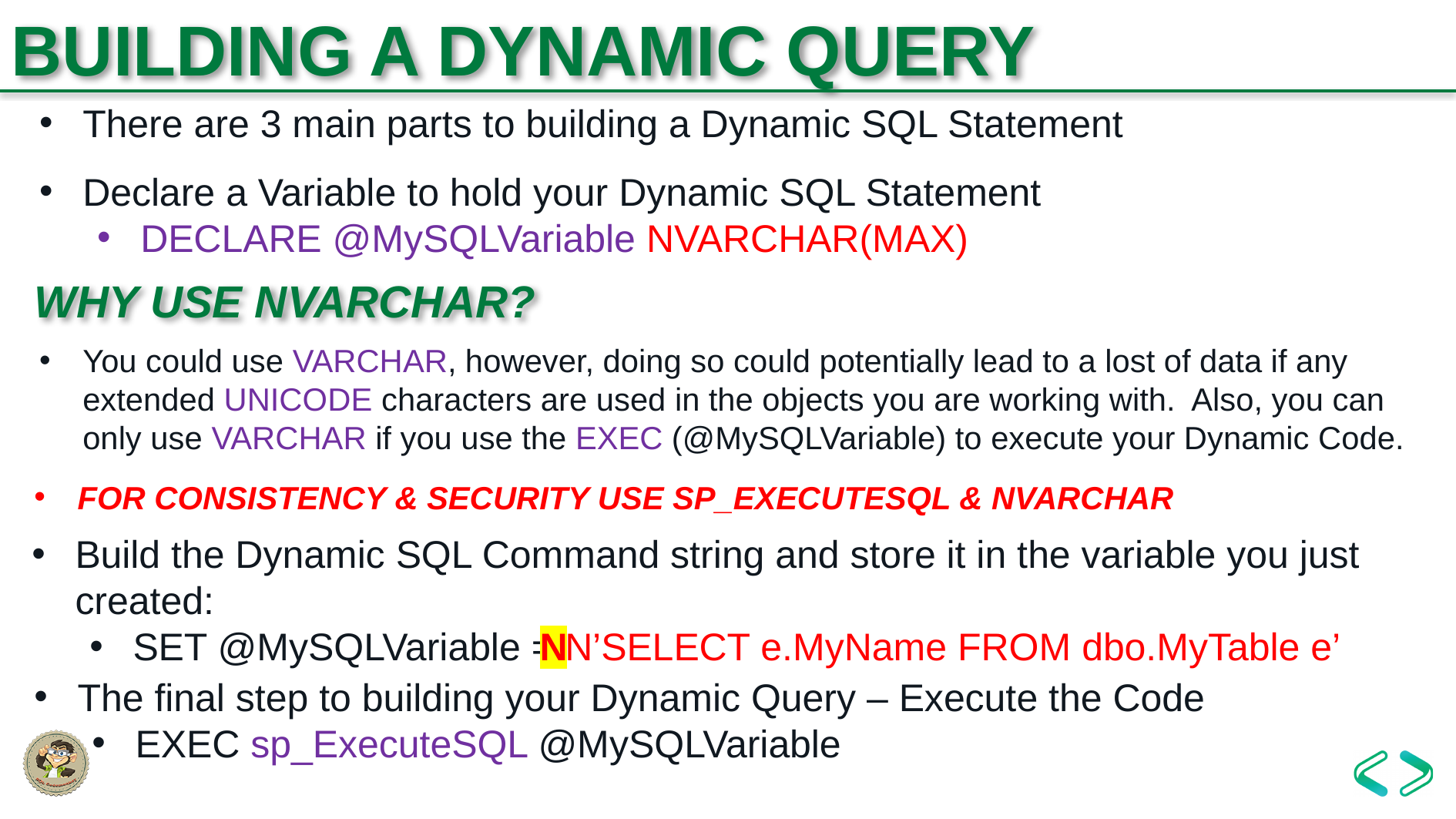

BUILDING A DYNAMIC QUERY
There are 3 main parts to building a Dynamic SQL Statement
Declare a Variable to hold your Dynamic SQL Statement
DECLARE @MySQLVariable NVARCHAR(MAX)
WHY USE NVARCHAR?
You could use VARCHAR, however, doing so could potentially lead to a lost of data if any extended UNICODE characters are used in the objects you are working with.  Also, you can only use VARCHAR if you use the EXEC (@MySQLVariable) to execute your Dynamic Code.
FOR CONSISTENCY & SECURITY USE SP_EXECUTESQL & NVARCHAR
Build the Dynamic SQL Command string and store it in the variable you just created:
SET @MySQLVariable = N’SELECT e.MyName FROM dbo.MyTable e’
N
The final step to building your Dynamic Query – Execute the Code
EXEC sp_ExecuteSQL @MySQLVariable